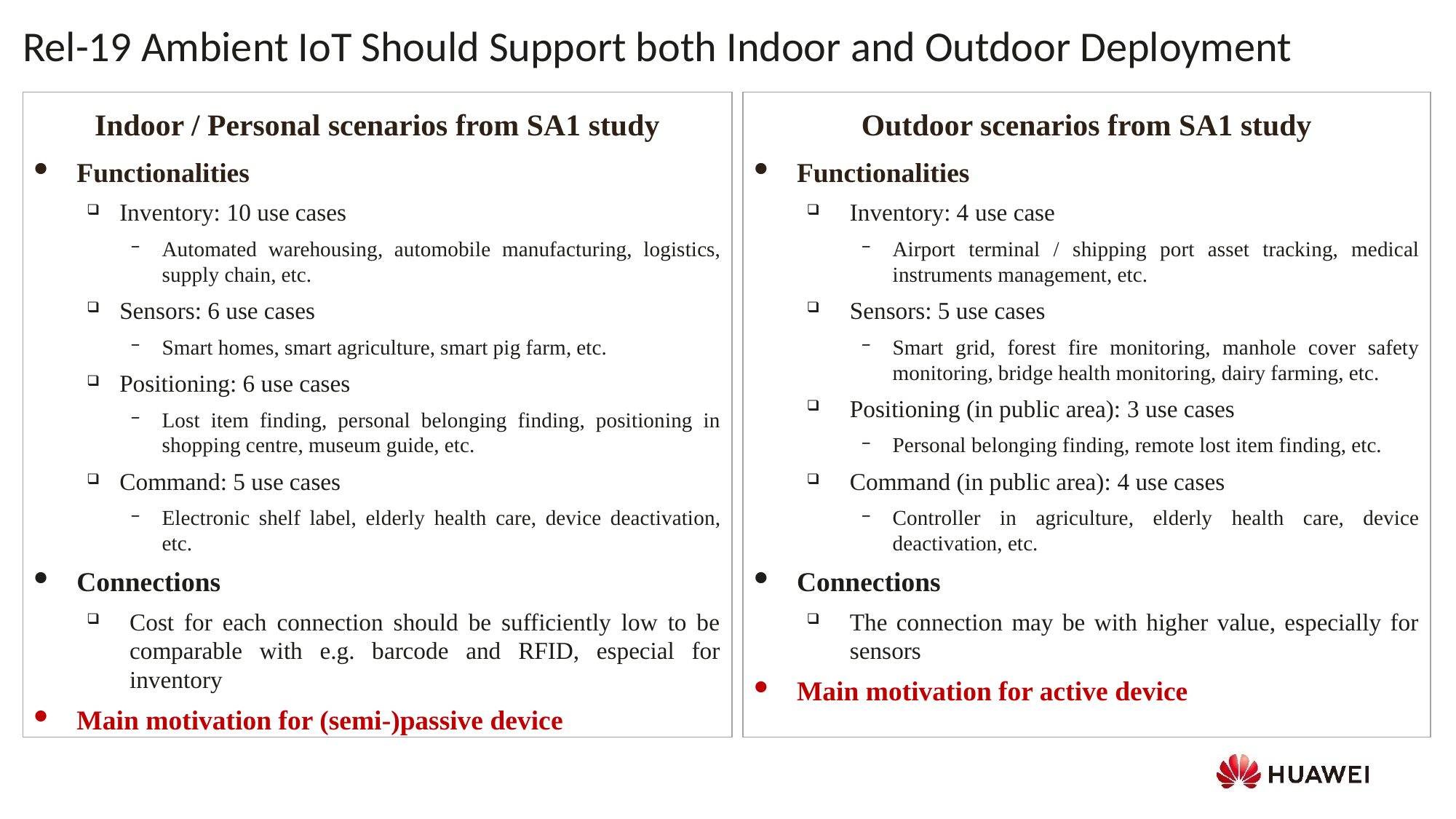

Rel-19 Ambient IoT Should Support both Indoor and Outdoor Deployment
Indoor / Personal scenarios from SA1 study
Functionalities
Inventory: 10 use cases
Automated warehousing, automobile manufacturing, logistics, supply chain, etc.
Sensors: 6 use cases
Smart homes, smart agriculture, smart pig farm, etc.
Positioning: 6 use cases
Lost item finding, personal belonging finding, positioning in shopping centre, museum guide, etc.
Command: 5 use cases
Electronic shelf label, elderly health care, device deactivation, etc.
Connections
Cost for each connection should be sufficiently low to be comparable with e.g. barcode and RFID, especial for inventory
Main motivation for (semi-)passive device
Outdoor scenarios from SA1 study
Functionalities
Inventory: 4 use case
Airport terminal / shipping port asset tracking, medical instruments management, etc.
Sensors: 5 use cases
Smart grid, forest fire monitoring, manhole cover safety monitoring, bridge health monitoring, dairy farming, etc.
Positioning (in public area): 3 use cases
Personal belonging finding, remote lost item finding, etc.
Command (in public area): 4 use cases
Controller in agriculture, elderly health care, device deactivation, etc.
Connections
The connection may be with higher value, especially for sensors
Main motivation for active device